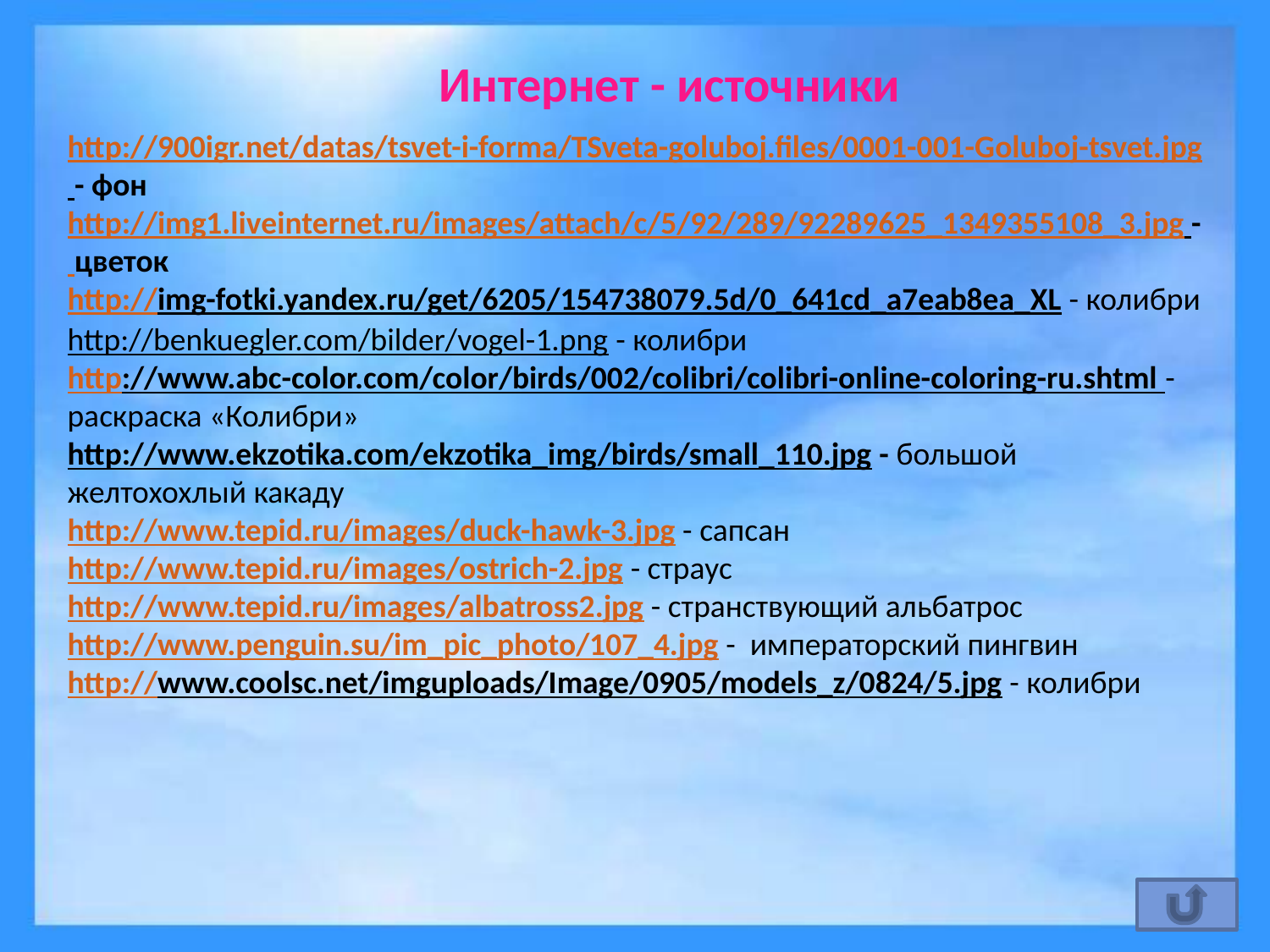

Интернет - источники
http://900igr.net/datas/tsvet-i-forma/TSveta-goluboj.files/0001-001-Goluboj-tsvet.jpg - фон
http://img1.liveinternet.ru/images/attach/c/5/92/289/92289625_1349355108_3.jpg - цветок
http://img-fotki.yandex.ru/get/6205/154738079.5d/0_641cd_a7eab8ea_XL - колибри
http://benkuegler.com/bilder/vogel-1.png - колибри
http://www.abc-color.com/color/birds/002/colibri/colibri-online-coloring-ru.shtml - раскраска «Колибри»
http://www.ekzotika.com/ekzotika_img/birds/small_110.jpg - большой желтохохлый какаду
http://www.tepid.ru/images/duck-hawk-3.jpg - сапсан
http://www.tepid.ru/images/ostrich-2.jpg - страус
http://www.tepid.ru/images/albatross2.jpg - странствующий альбатрос
http://www.penguin.su/im_pic_photo/107_4.jpg -  императорский пингвин
http://www.coolsc.net/imguploads/Image/0905/models_z/0824/5.jpg - колибри